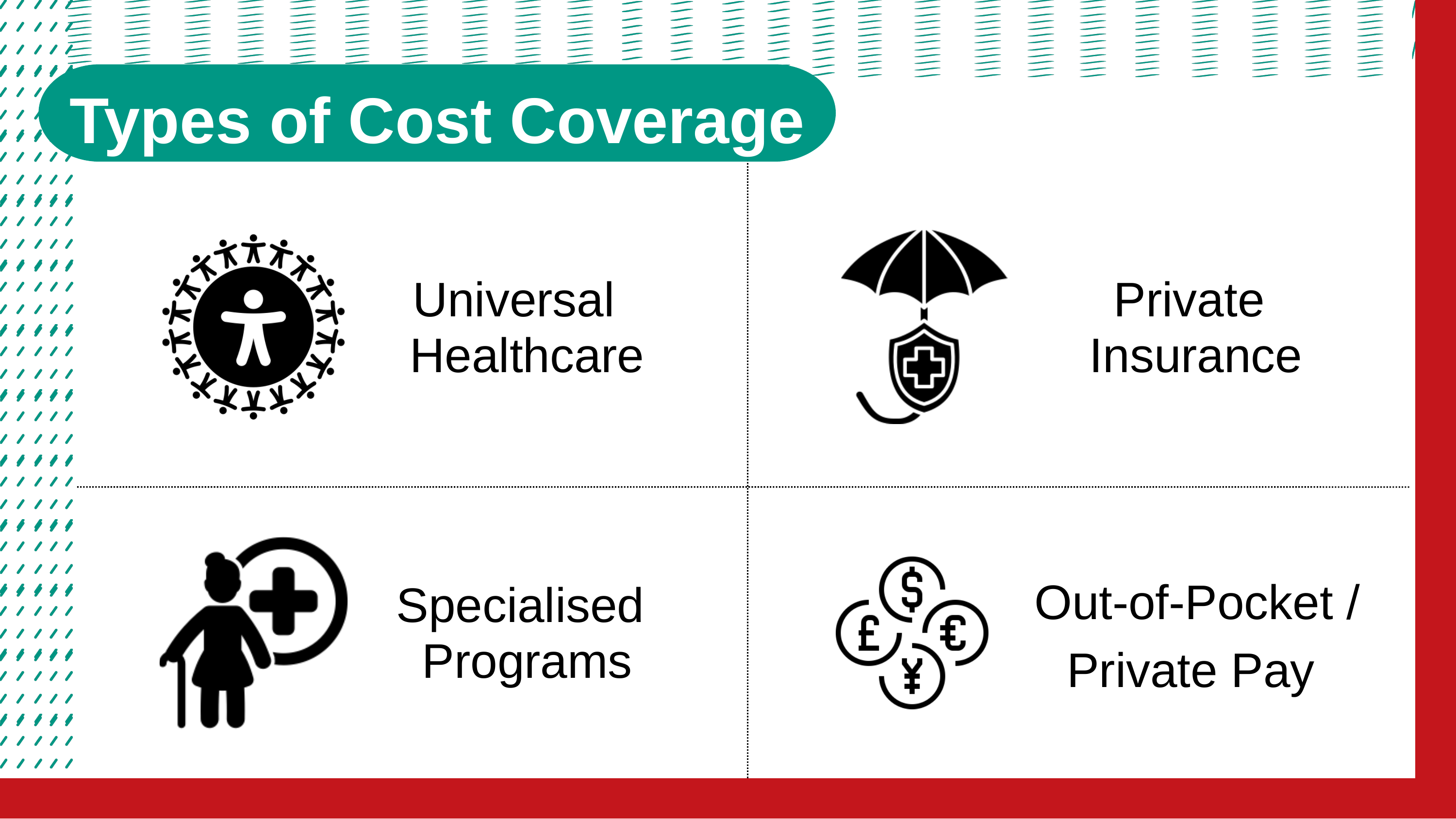

Types of Cost Coverage

Universal
Healthcare
Private
Insurance

 Out-of-Pocket / Private Pay
Specialised
Programs